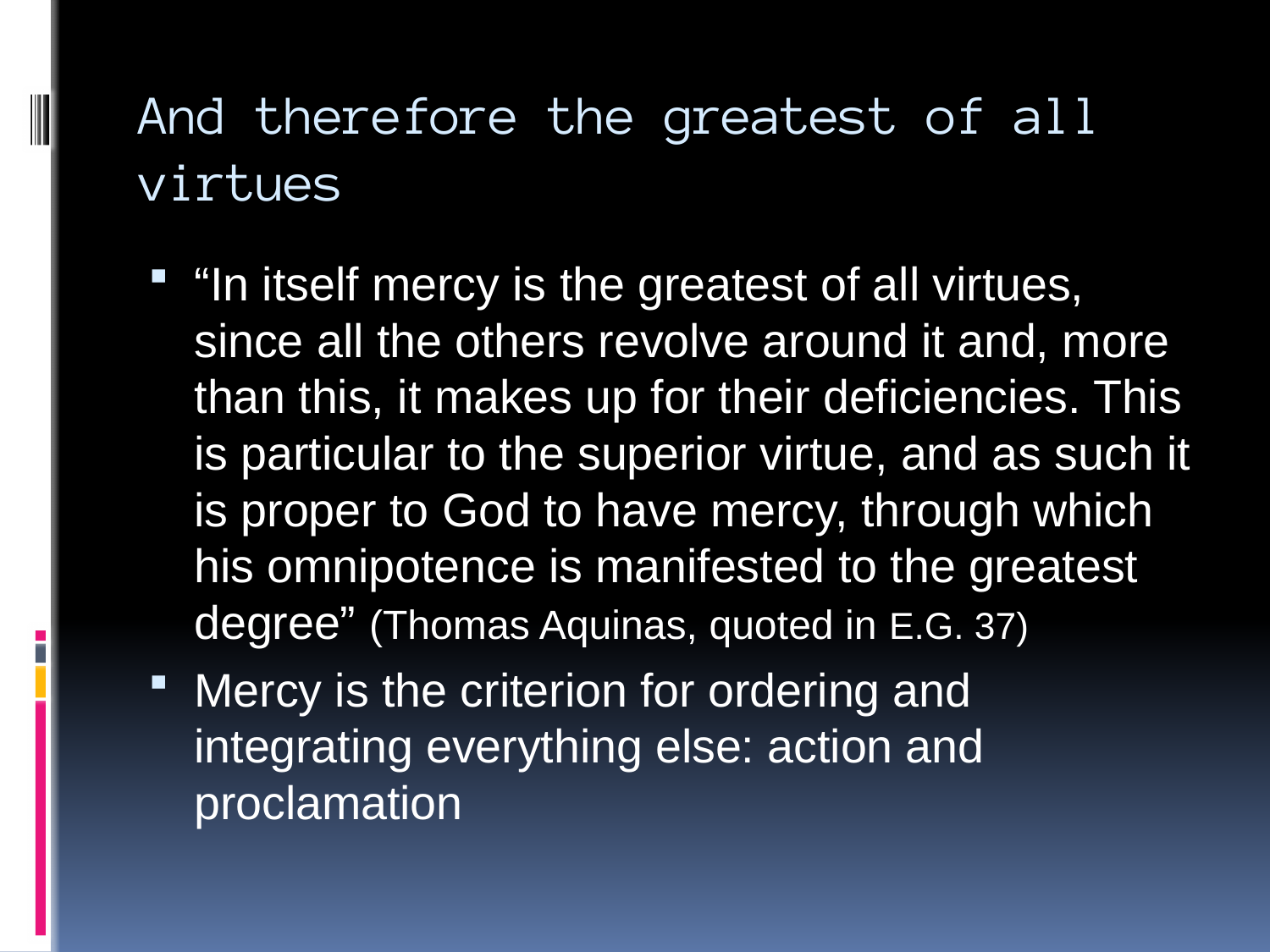

# And therefore the greatest of all virtues
“In itself mercy is the greatest of all virtues, since all the others revolve around it and, more than this, it makes up for their deficiencies. This is particular to the superior virtue, and as such it is proper to God to have mercy, through which his omnipotence is manifested to the greatest degree” (Thomas Aquinas, quoted in E.G. 37)
Mercy is the criterion for ordering and integrating everything else: action and proclamation